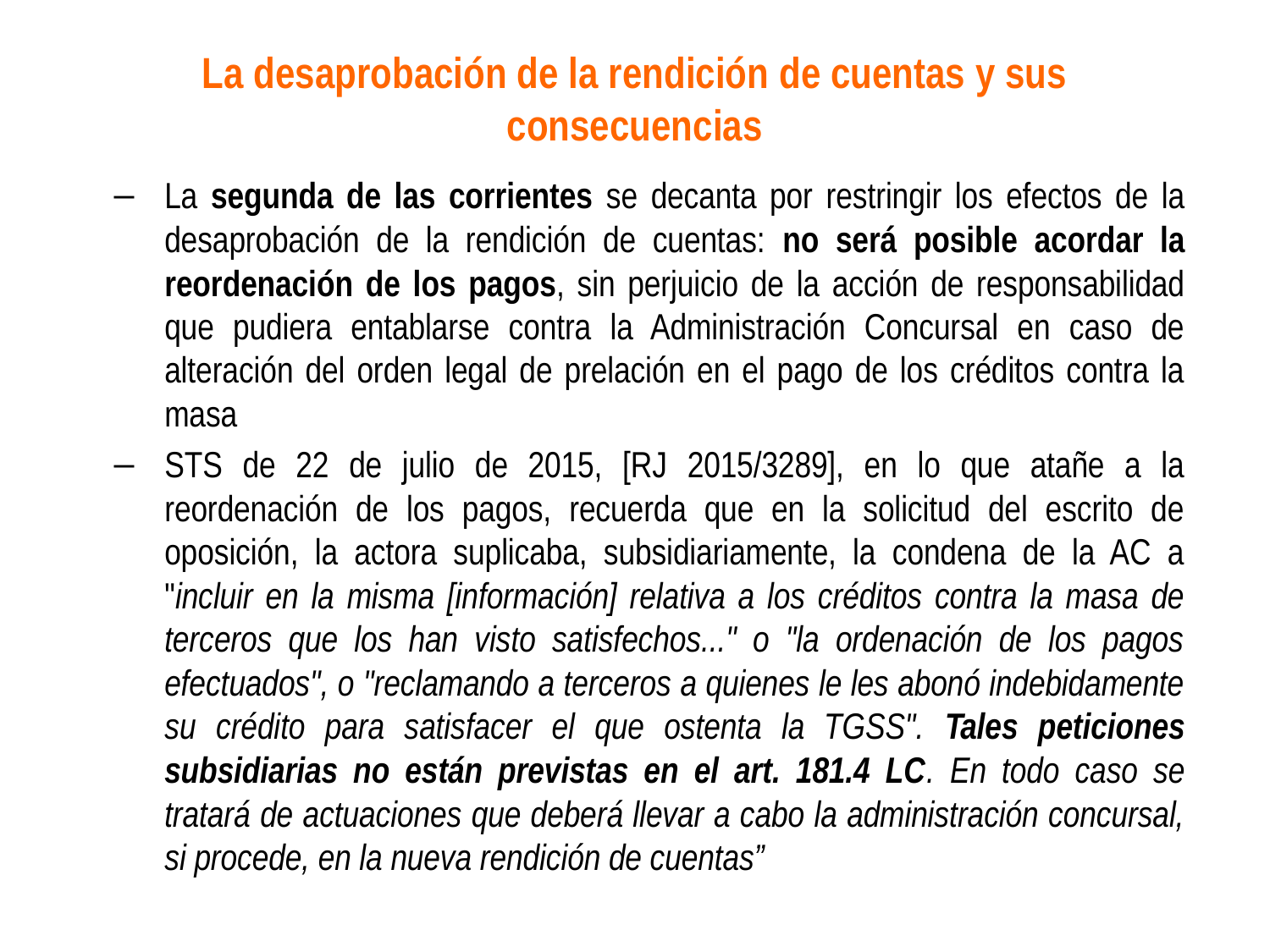

# La desaprobación de la rendición de cuentas y sus consecuencias
La segunda de las corrientes se decanta por restringir los efectos de la desaprobación de la rendición de cuentas: no será posible acordar la reordenación de los pagos, sin perjuicio de la acción de responsabilidad que pudiera entablarse contra la Administración Concursal en caso de alteración del orden legal de prelación en el pago de los créditos contra la masa
STS de 22 de julio de 2015, [RJ 2015/3289], en lo que atañe a la reordenación de los pagos, recuerda que en la solicitud del escrito de oposición, la actora suplicaba, subsidiariamente, la condena de la AC a "incluir en la misma [información] relativa a los créditos contra la masa de terceros que los han visto satisfechos..." o "la ordenación de los pagos efectuados", o "reclamando a terceros a quienes le les abonó indebidamente su crédito para satisfacer el que ostenta la TGSS". Tales peticiones subsidiarias no están previstas en el art. 181.4 LC. En todo caso se tratará de actuaciones que deberá llevar a cabo la administración concursal, si procede, en la nueva rendición de cuentas”